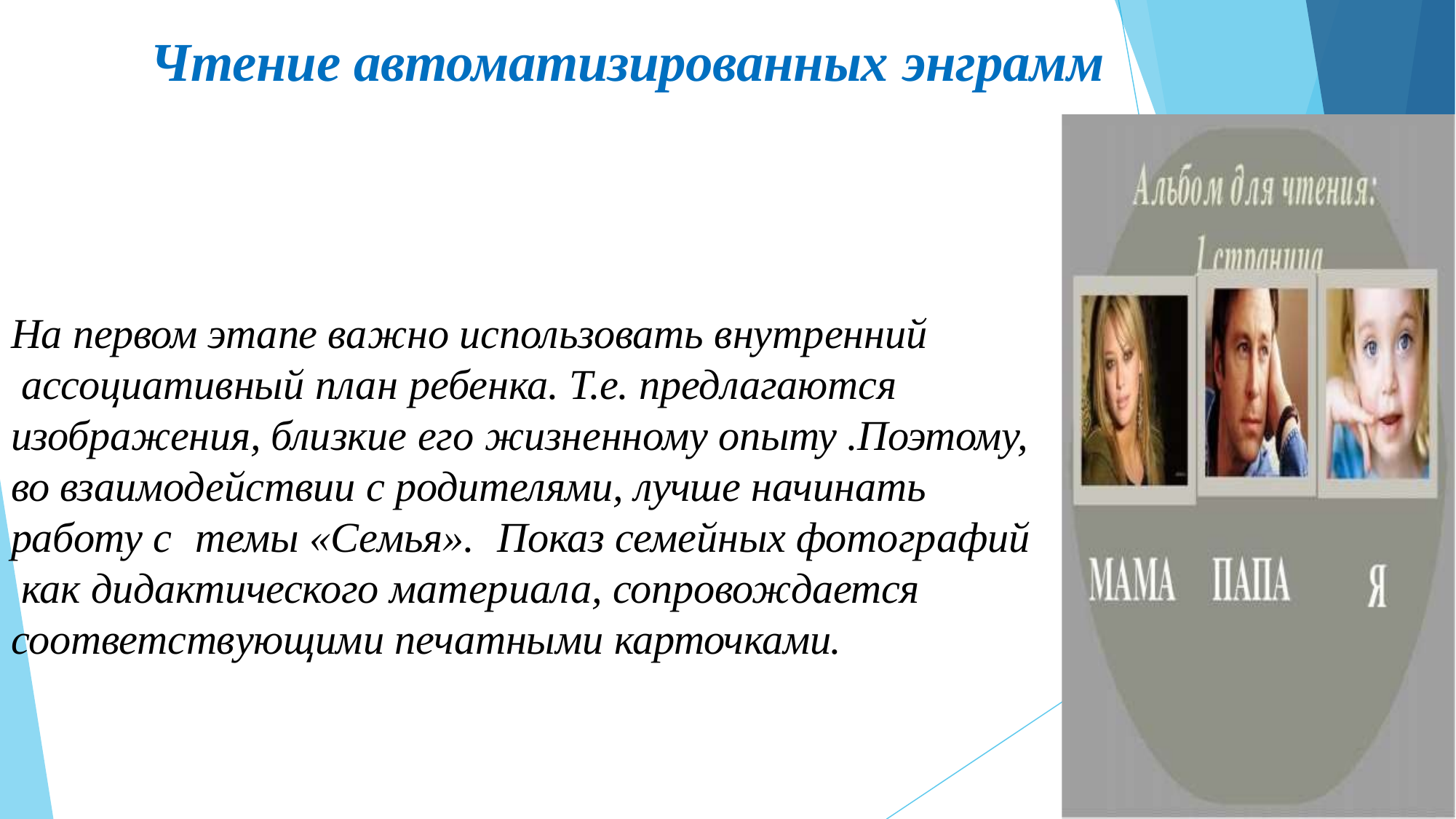

# Чтение автоматизированных энграмм

На первом этапе важно использовать внутренний  ассоциативный план ребенка. Т.е. предлагаются
изображения, близкие его жизненному опыту .Поэтому,  во взаимодействии с родителями, лучше начинать  работу с	темы «Семья».	Показ семейных фотографий  как дидактического материала, сопровождается  соответствующими печатными карточками.